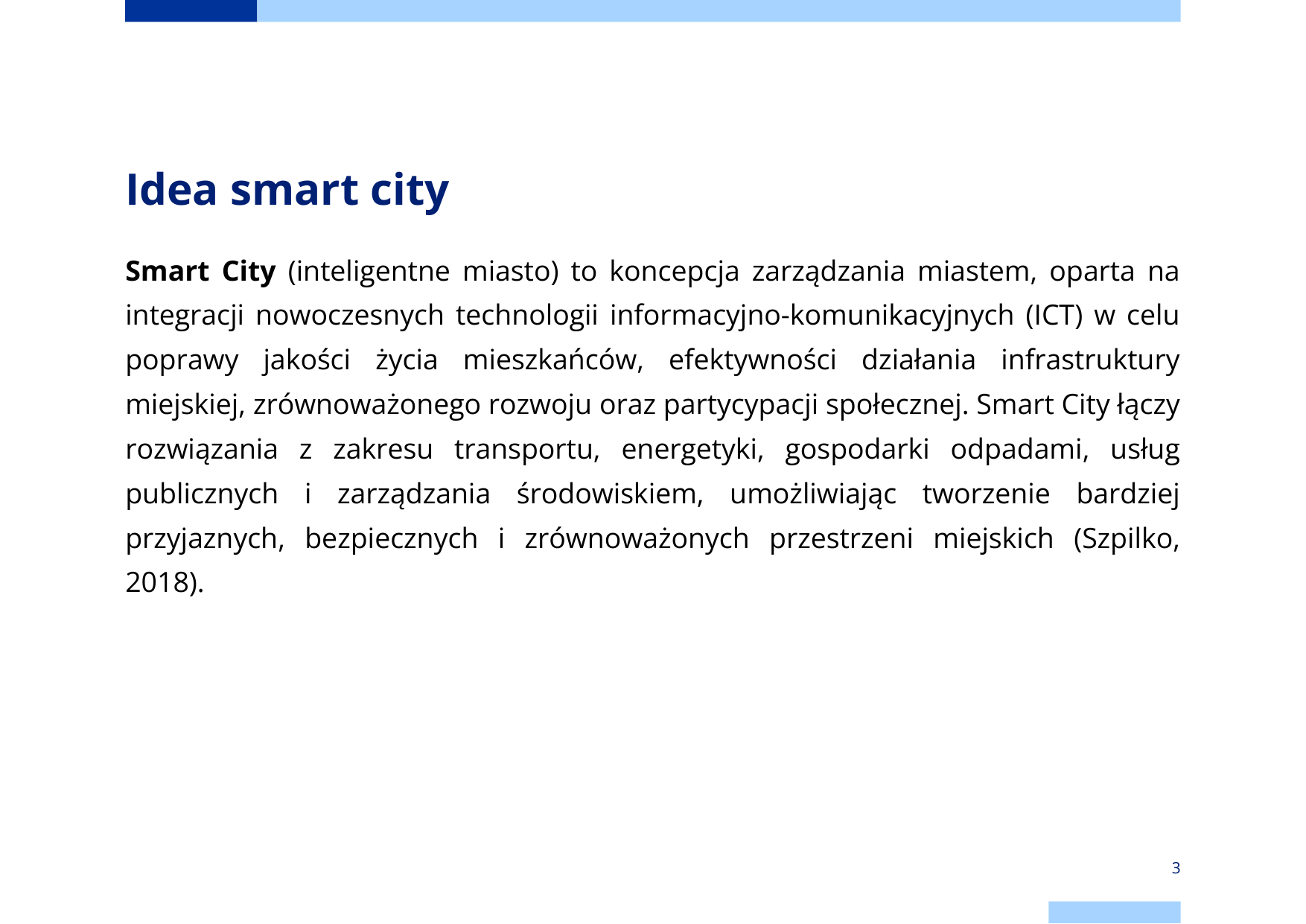

# Idea smart city
Smart City (inteligentne miasto) to koncepcja zarządzania miastem, oparta na integracji nowoczesnych technologii informacyjno-komunikacyjnych (ICT) w celu poprawy jakości życia mieszkańców, efektywności działania infrastruktury miejskiej, zrównoważonego rozwoju oraz partycypacji społecznej. Smart City łączy rozwiązania z zakresu transportu, energetyki, gospodarki odpadami, usług publicznych i zarządzania środowiskiem, umożliwiając tworzenie bardziej przyjaznych, bezpiecznych i zrównoważonych przestrzeni miejskich (Szpilko, 2018).
3